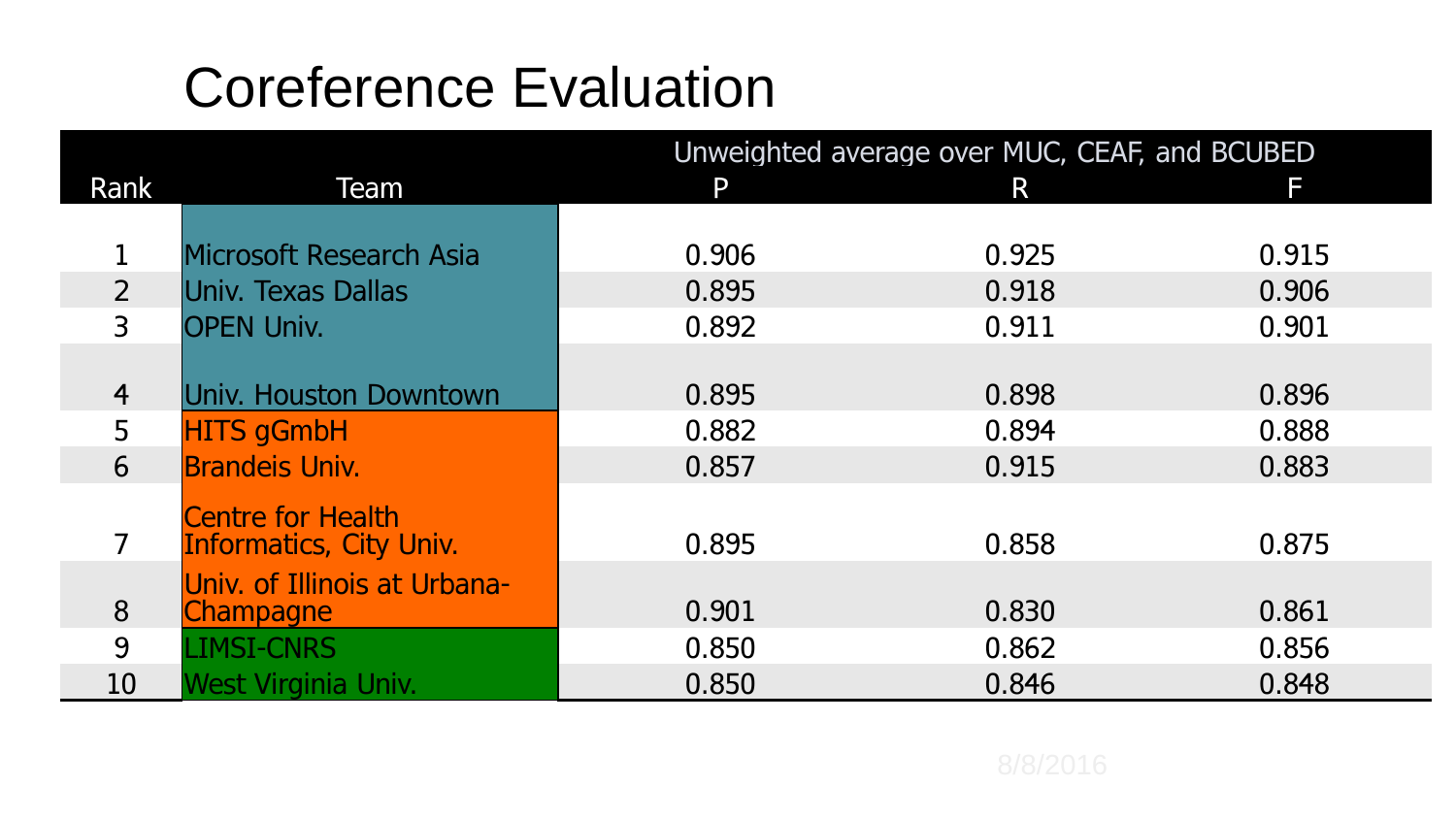

# Coreference Evaluation
|  |  | Unweighted average over MUC, CEAF, and BCUBED |  |  |
| --- | --- | --- | --- | --- |
| Rank | Team | P | R | F |
| 1 | Microsoft Research Asia | 0.906 | 0.925 | 0.915 |
| 2 | Univ. Texas Dallas | 0.895 | 0.918 | 0.906 |
| 3 | OPEN Univ. | 0.892 | 0.911 | 0.901 |
| 4 | Univ. Houston Downtown | 0.895 | 0.898 | 0.896 |
| 5 | HITS gGmbH | 0.882 | 0.894 | 0.888 |
| 6 | Brandeis Univ. | 0.857 | 0.915 | 0.883 |
| 7 | Centre for Health Informatics, City Univ. | 0.895 | 0.858 | 0.875 |
| 8 | Univ. of Illinois at Urbana-Champagne | 0.901 | 0.830 | 0.861 |
| 9 | LIMSI-CNRS | 0.850 | 0.862 | 0.856 |
| 10 | West Virginia Univ. | 0.850 | 0.846 | 0.848 |
8/8/2016
31